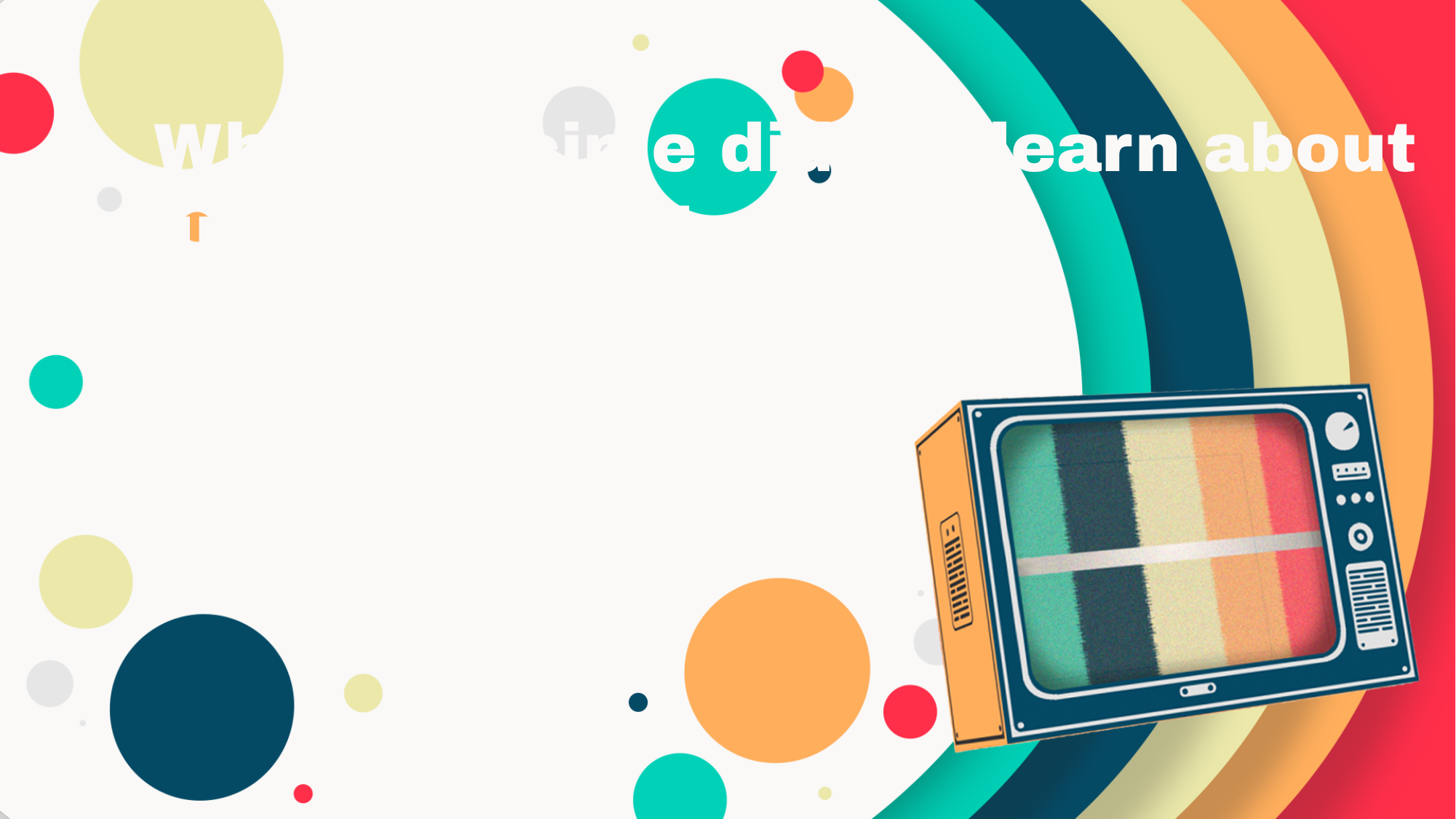

2. Which disciple did we learn about
	in our Bible Story?
* John
* Peter
* Matthew